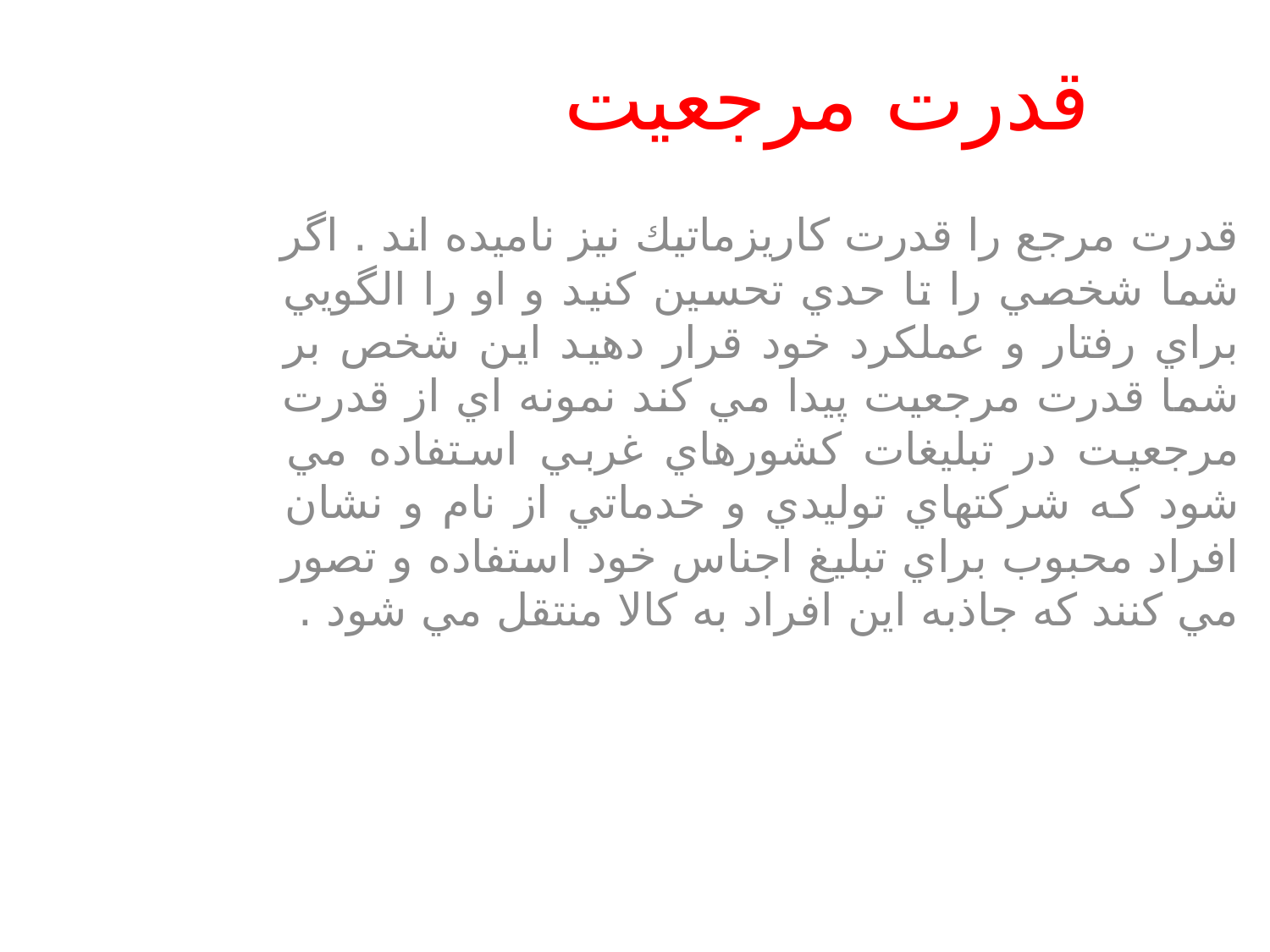

# قدرت مرجعيت
قدرت مرجع را قدرت كاريزماتيك نيز ناميده اند . اگر شما شخصي را تا حدي تحسين كنيد و او را الگويي براي رفتار و عملكرد خود قرار دهيد اين شخص بر شما قدرت مرجعيت پيدا مي كند نمونه اي از قدرت مرجعيت در تبليغات كشورهاي غربي استفاده مي شود كه شركتهاي توليدي و خدماتي از نام و نشان افراد محبوب براي تبليغ اجناس خود استفاده و تصور مي كنند كه جاذبه اين افراد به كالا منتقل مي شود .